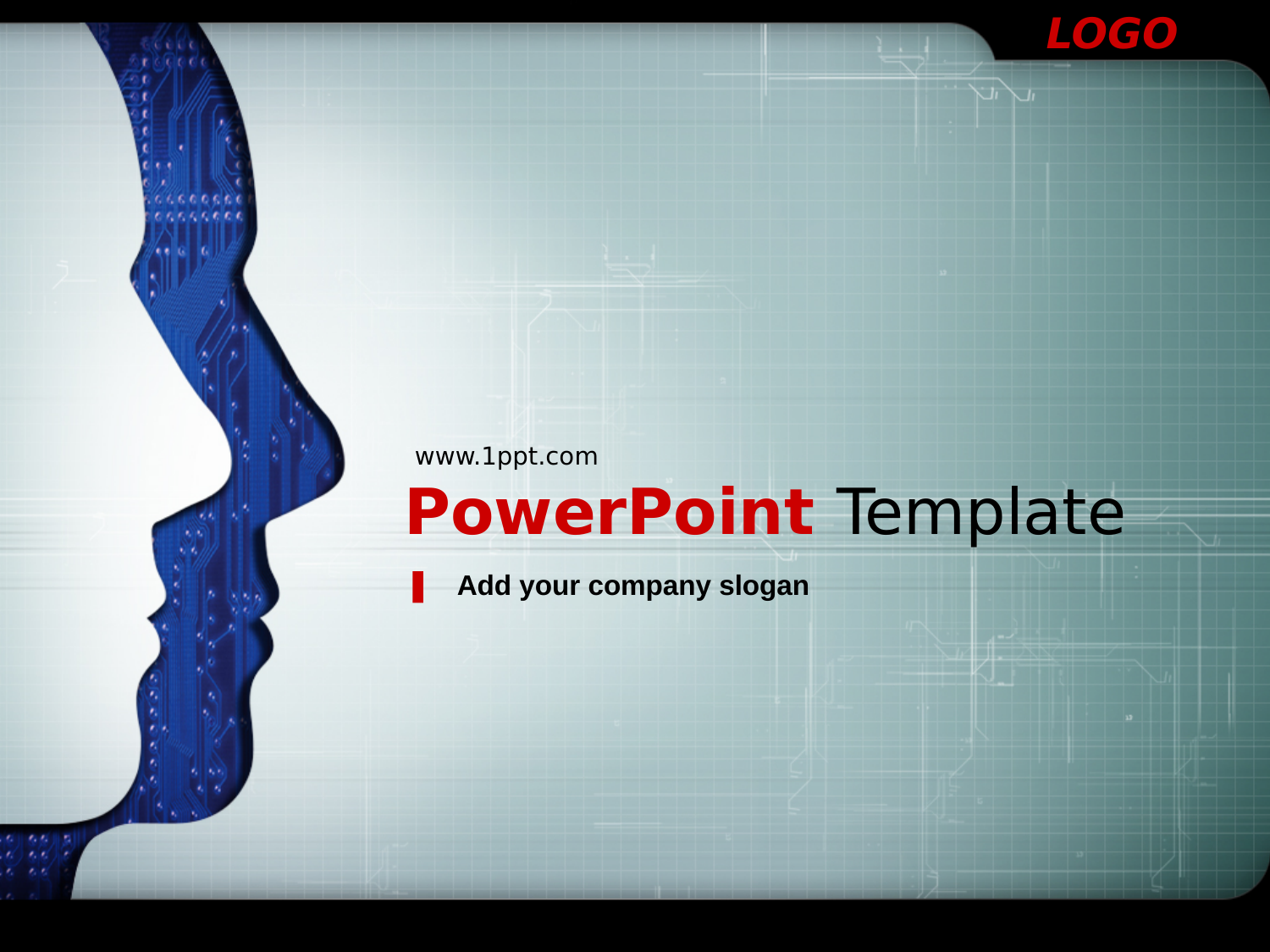

www.1ppt.com
# PowerPoint Template
Add your company slogan